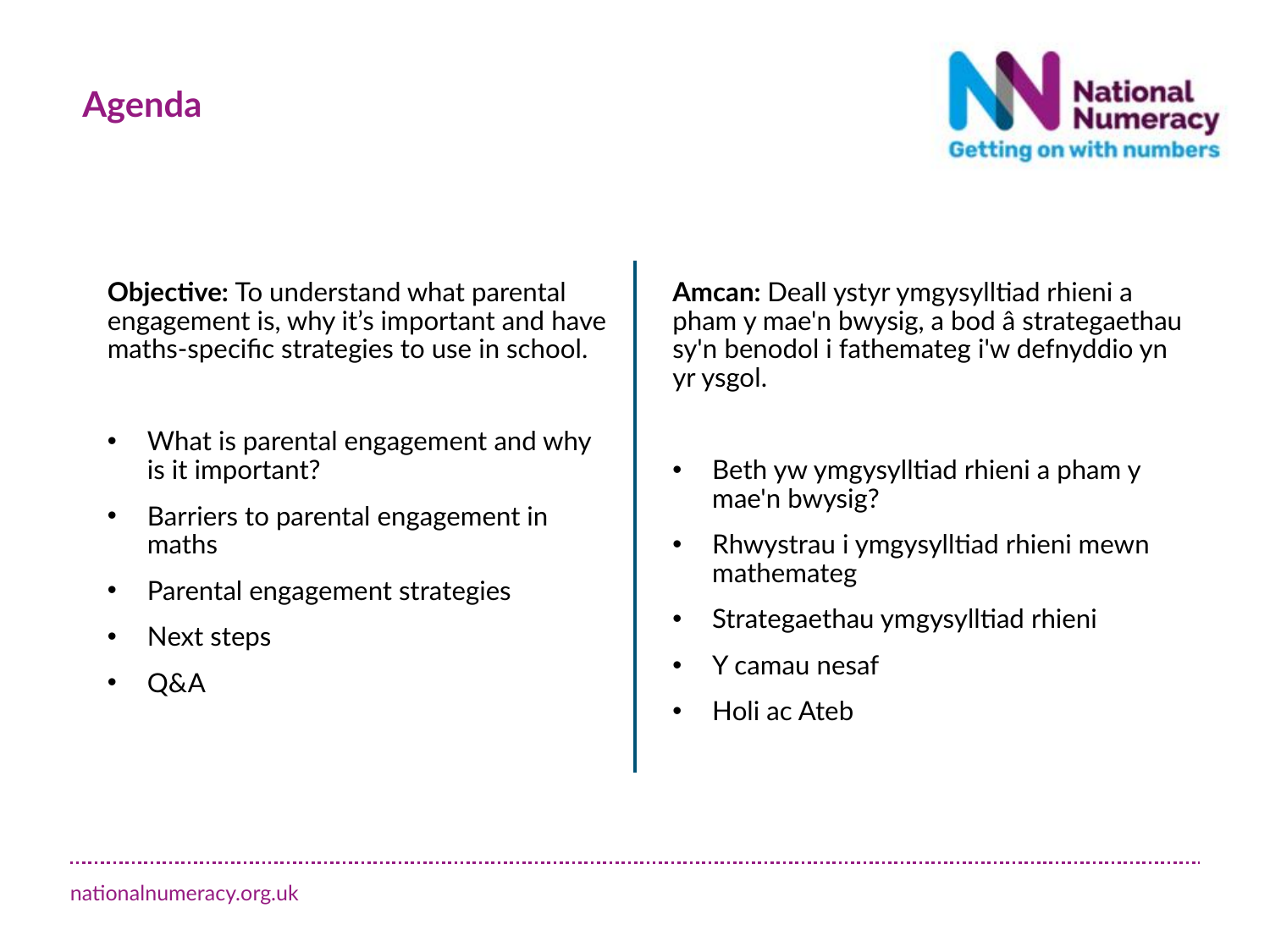

Agenda
Objective: To understand what parental engagement is, why it’s important and have maths-specific strategies to use in school.

What is parental engagement and why is it important?
Barriers to parental engagement in maths
Parental engagement strategies
Next steps
Q&A
Amcan: Deall ystyr ymgysylltiad rhieni a pham y mae'n bwysig, a bod â strategaethau sy'n benodol i fathemateg i'w defnyddio yn yr ysgol.

Beth yw ymgysylltiad rhieni a pham y mae'n bwysig?
Rhwystrau i ymgysylltiad rhieni mewn mathemateg
Strategaethau ymgysylltiad rhieni
Y camau nesaf
Holi ac Ateb